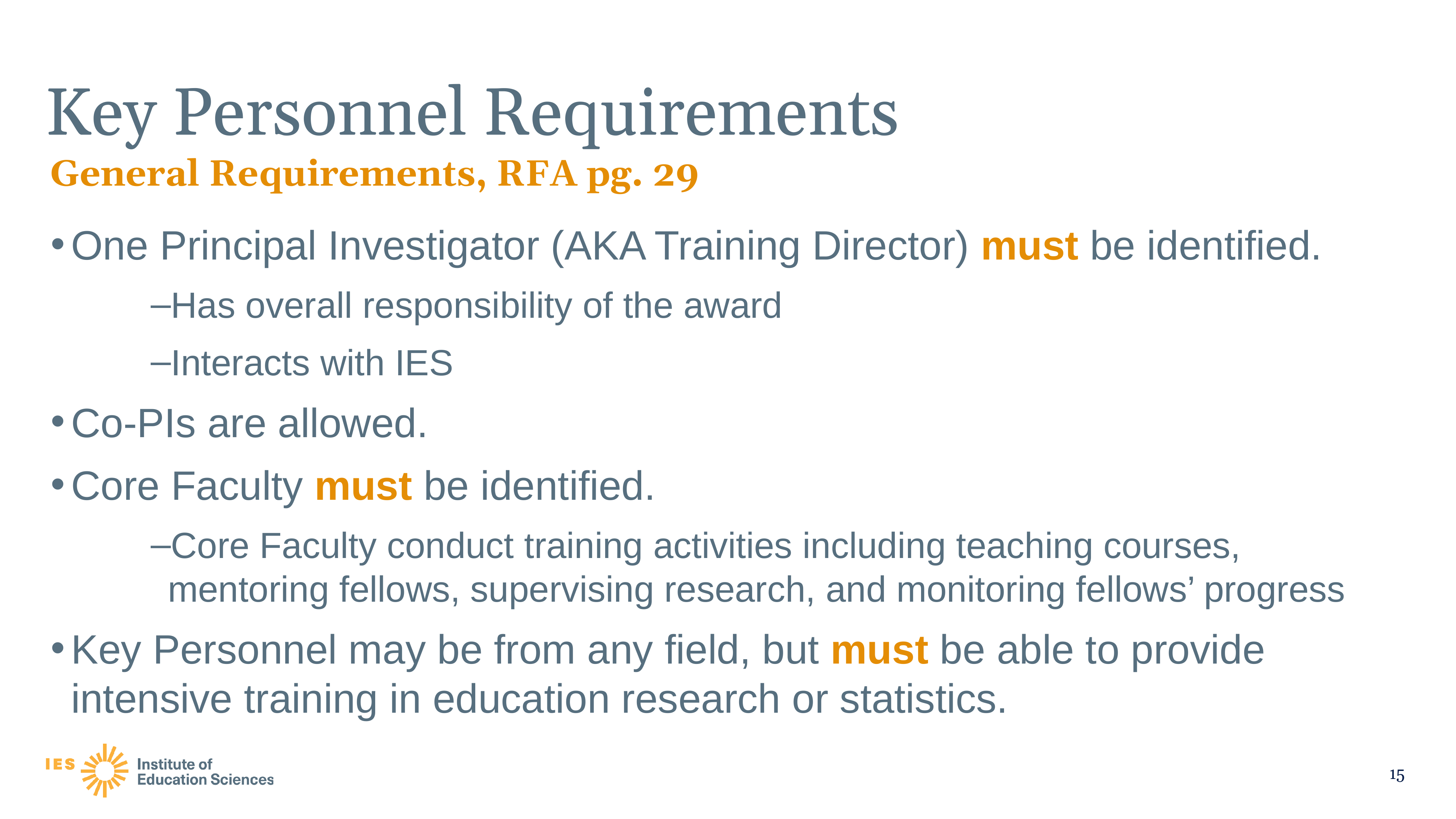

# Key Personnel Requirements
General Requirements, RFA pg. 29
One Principal Investigator (AKA Training Director) must be identified.
Has overall responsibility of the award
Interacts with IES
Co-PIs are allowed.
Core Faculty must be identified.
Core Faculty conduct training activities including teaching courses, mentoring fellows, supervising research, and monitoring fellows’ progress
Key Personnel may be from any field, but must be able to provide intensive training in education research or statistics.
15